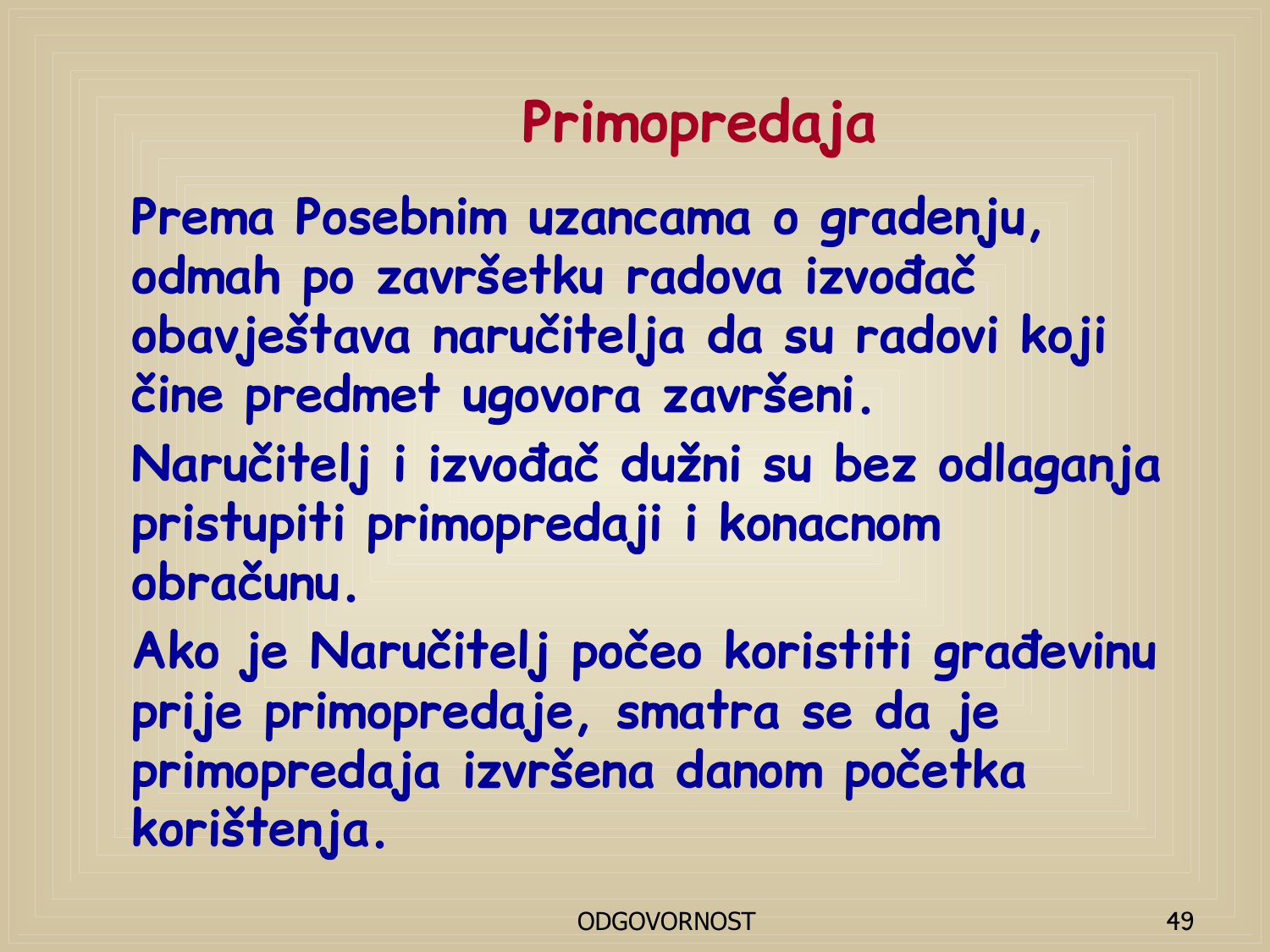

# Primopredaja
Prema Posebnim uzancama o gradenju, odmah po završetku radova izvođač obavještava naručitelja da su radovi koji čine predmet ugovora završeni.
Naručitelj i izvođač dužni su bez odlaganja pristupiti primopredaji i konacnom obračunu.
Ako je Naručitelj počeo koristiti građevinu prije primopredaje, smatra se da je primopredaja izvršena danom početka korištenja.

ODGOVORNOST
49